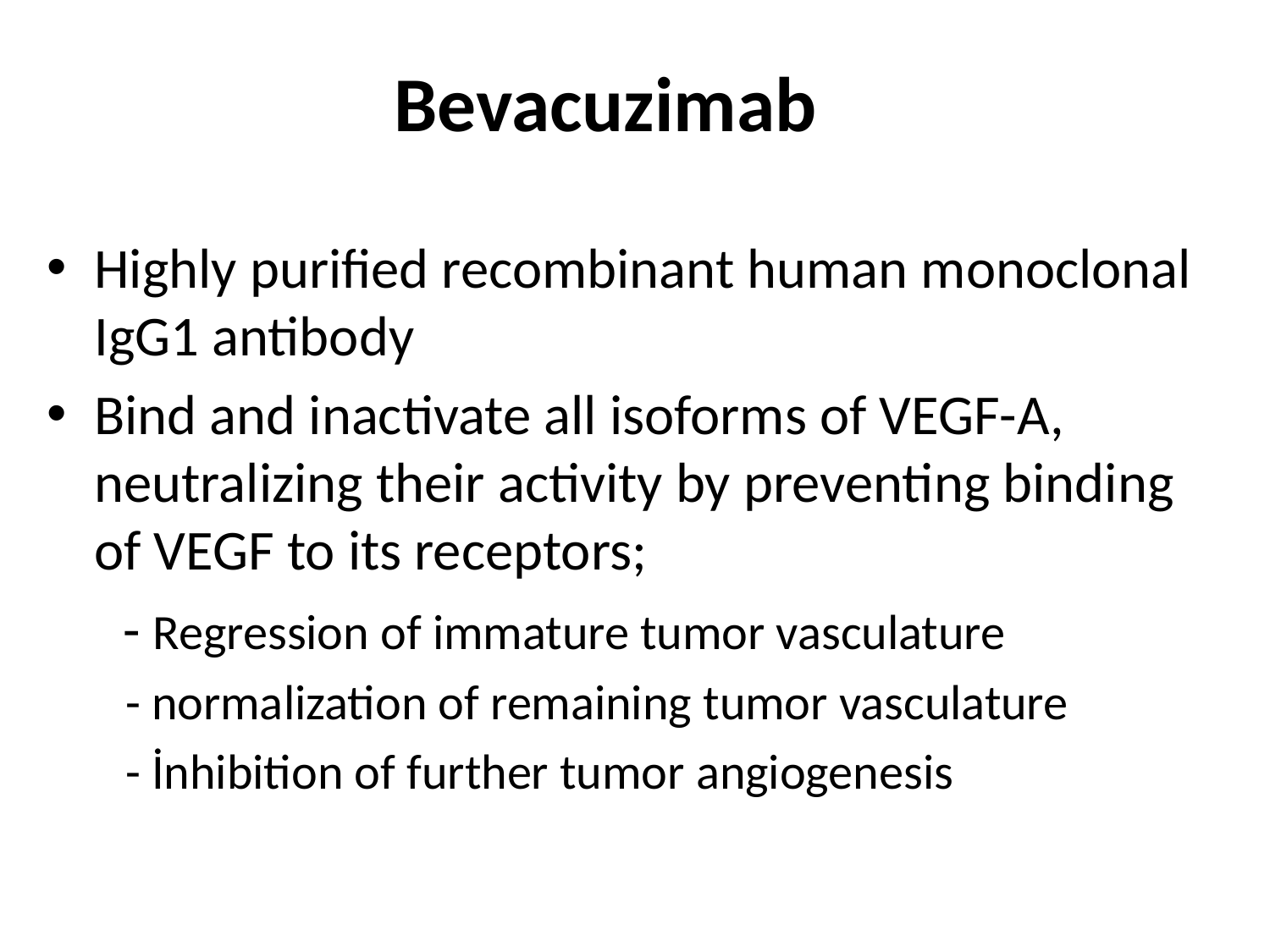

# Bevacuzimab
Highly purified recombinant human monoclonal IgG1 antibody
Bind and inactivate all isoforms of VEGF-A, neutralizing their activity by preventing binding of VEGF to its receptors;
      - Regression of immature tumor vasculature
       - normalization of remaining tumor vasculature
       - İnhibition of further tumor angiogenesis